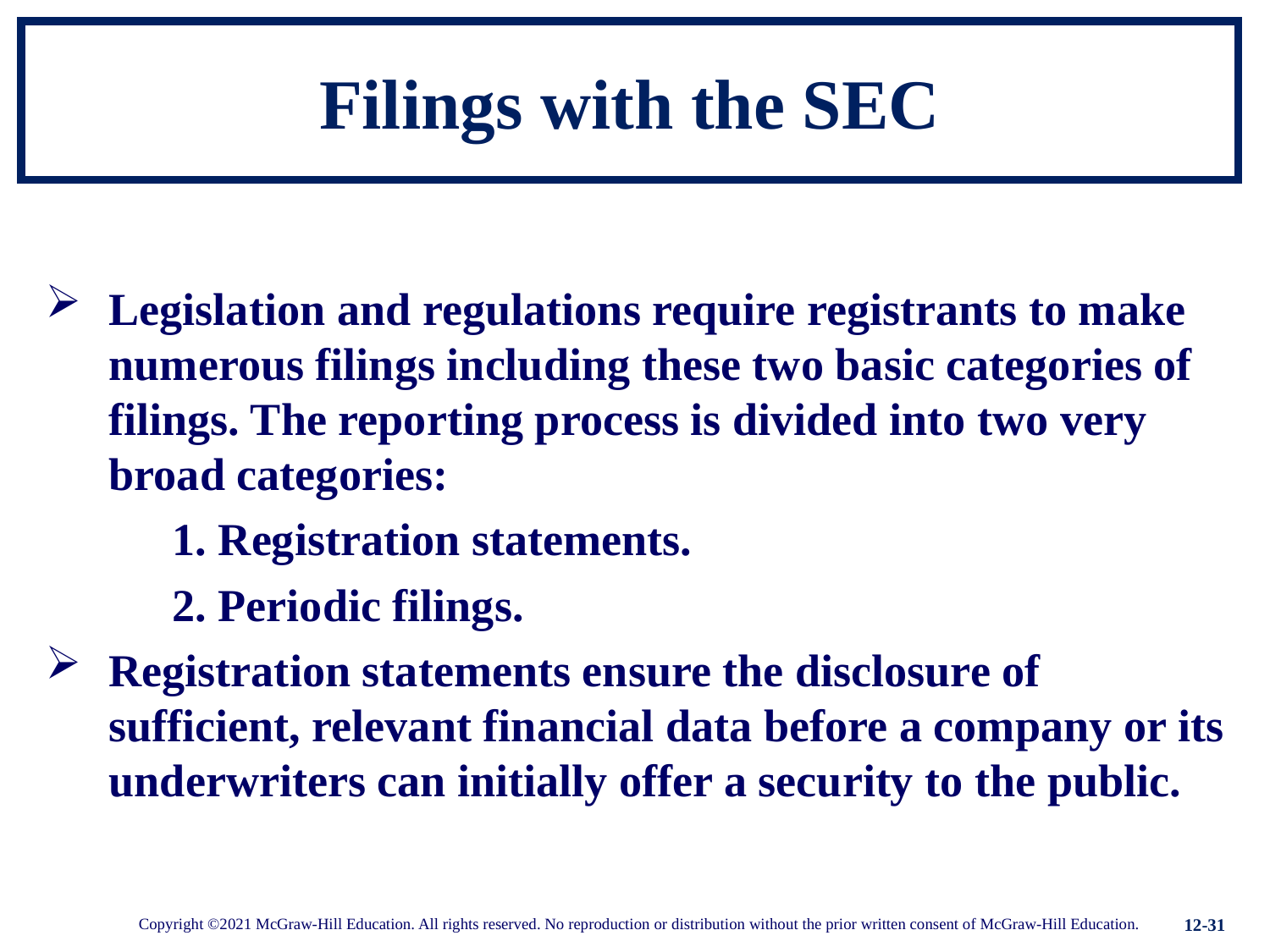

# Filings with the SEC
Legislation and regulations require registrants to make numerous filings including these two basic categories of filings. The reporting process is divided into two very broad categories:
	1. Registration statements.
	2. Periodic filings.
Registration statements ensure the disclosure of sufficient, relevant financial data before a company or its underwriters can initially offer a security to the public.

12-31
Copyright ©2021 McGraw-Hill Education. All rights reserved. No reproduction or distribution without the prior written consent of McGraw-Hill Education.